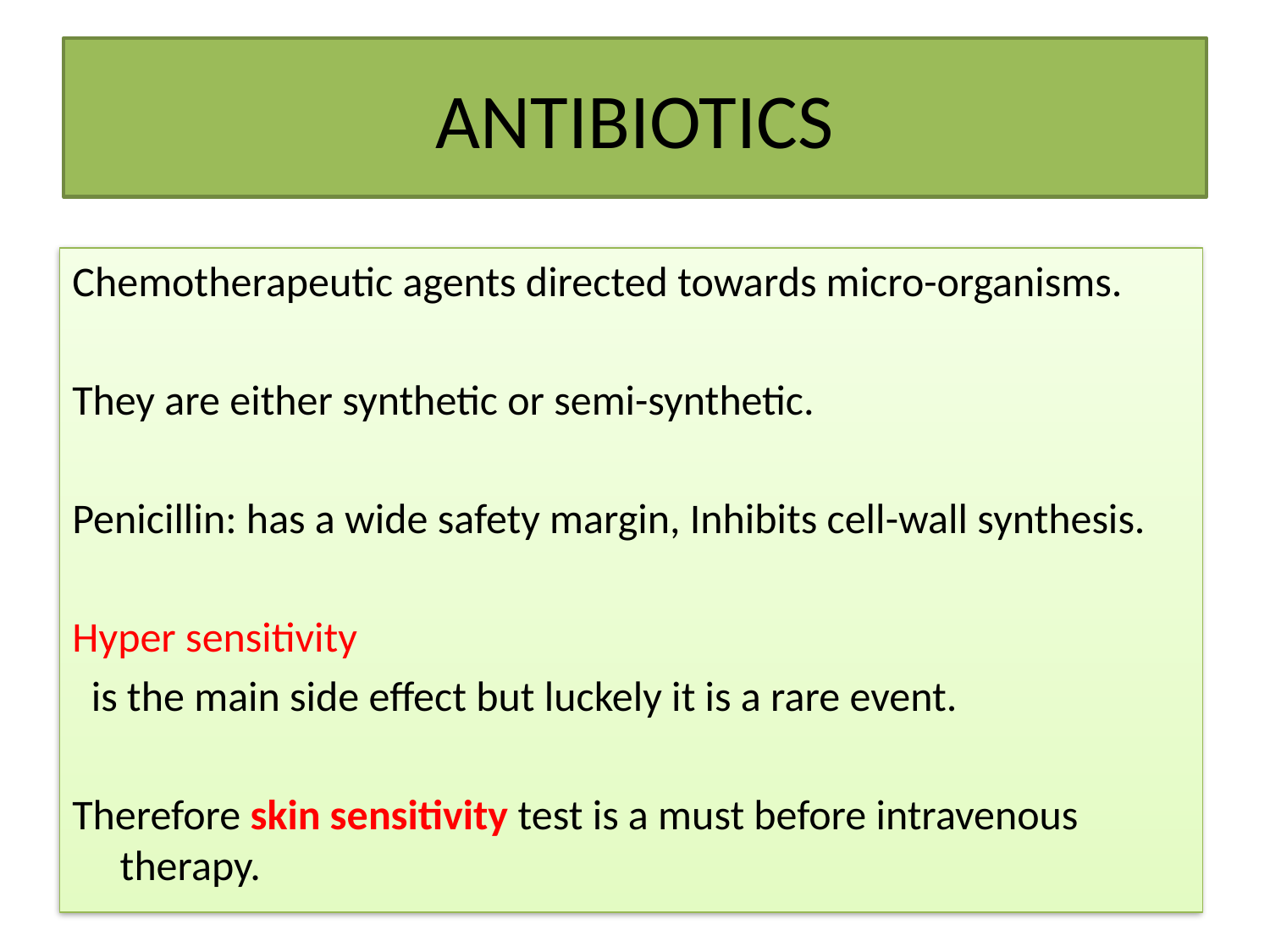

# ANTIBIOTICS
Chemotherapeutic agents directed towards micro-organisms.

They are either synthetic or semi-synthetic.

Penicillin: has a wide safety margin, Inhibits cell-wall synthesis.

Hyper sensitivity
  is the main side effect but luckely it is a rare event.

Therefore skin sensitivity test is a must before intravenous therapy.